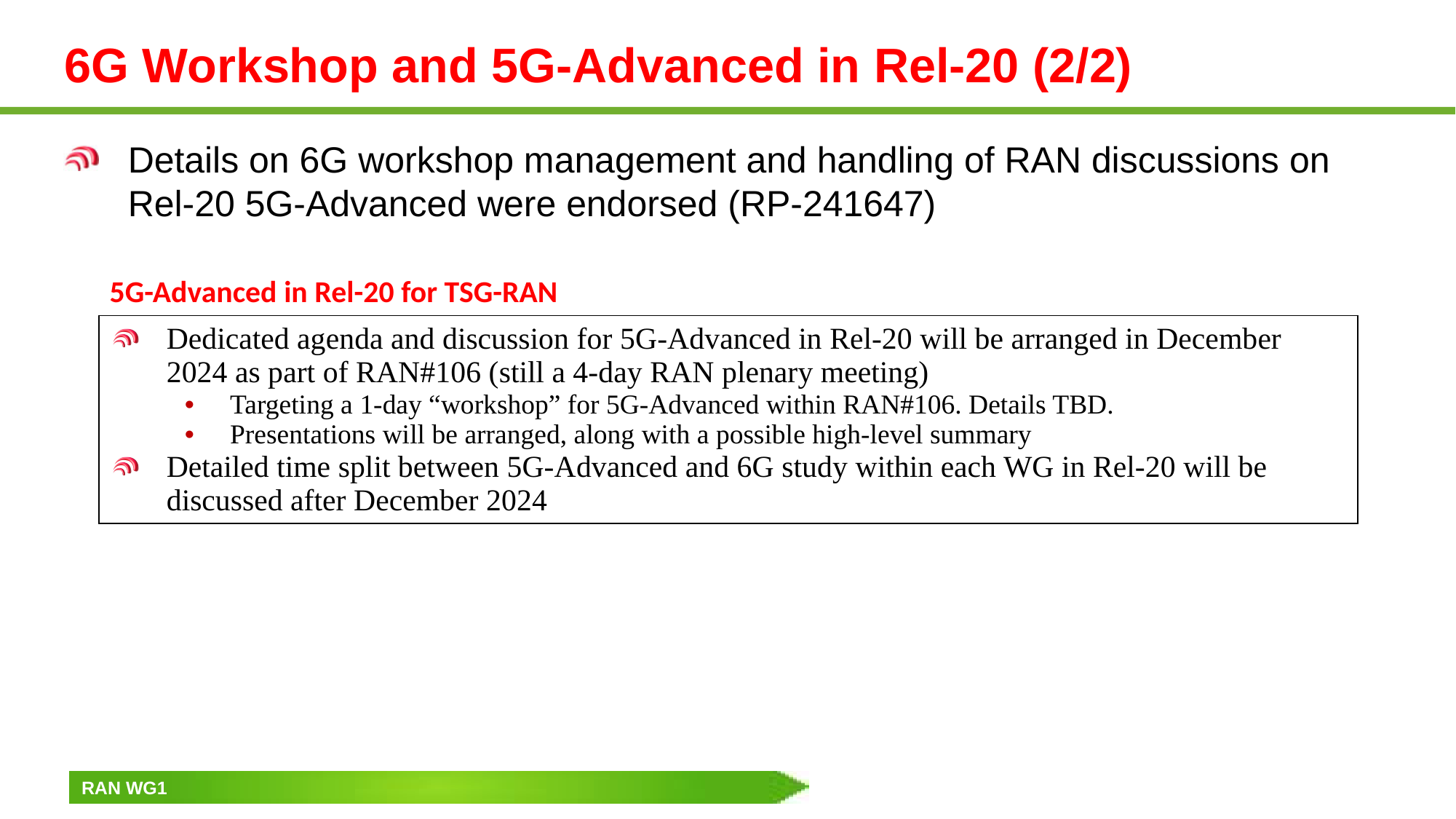

# 6G Workshop and 5G-Advanced in Rel-20 (2/2)
Details on 6G workshop management and handling of RAN discussions on Rel-20 5G-Advanced were endorsed (RP-241647)

5G-Advanced in Rel-20 for TSG-RAN
| Dedicated agenda and discussion for 5G-Advanced in Rel-20 will be arranged in December 2024 as part of RAN#106 (still a 4-day RAN plenary meeting) Targeting a 1-day “workshop” for 5G-Advanced within RAN#106. Details TBD. Presentations will be arranged, along with a possible high-level summary Detailed time split between 5G-Advanced and 6G study within each WG in Rel-20 will be discussed after December 2024 |
| --- |